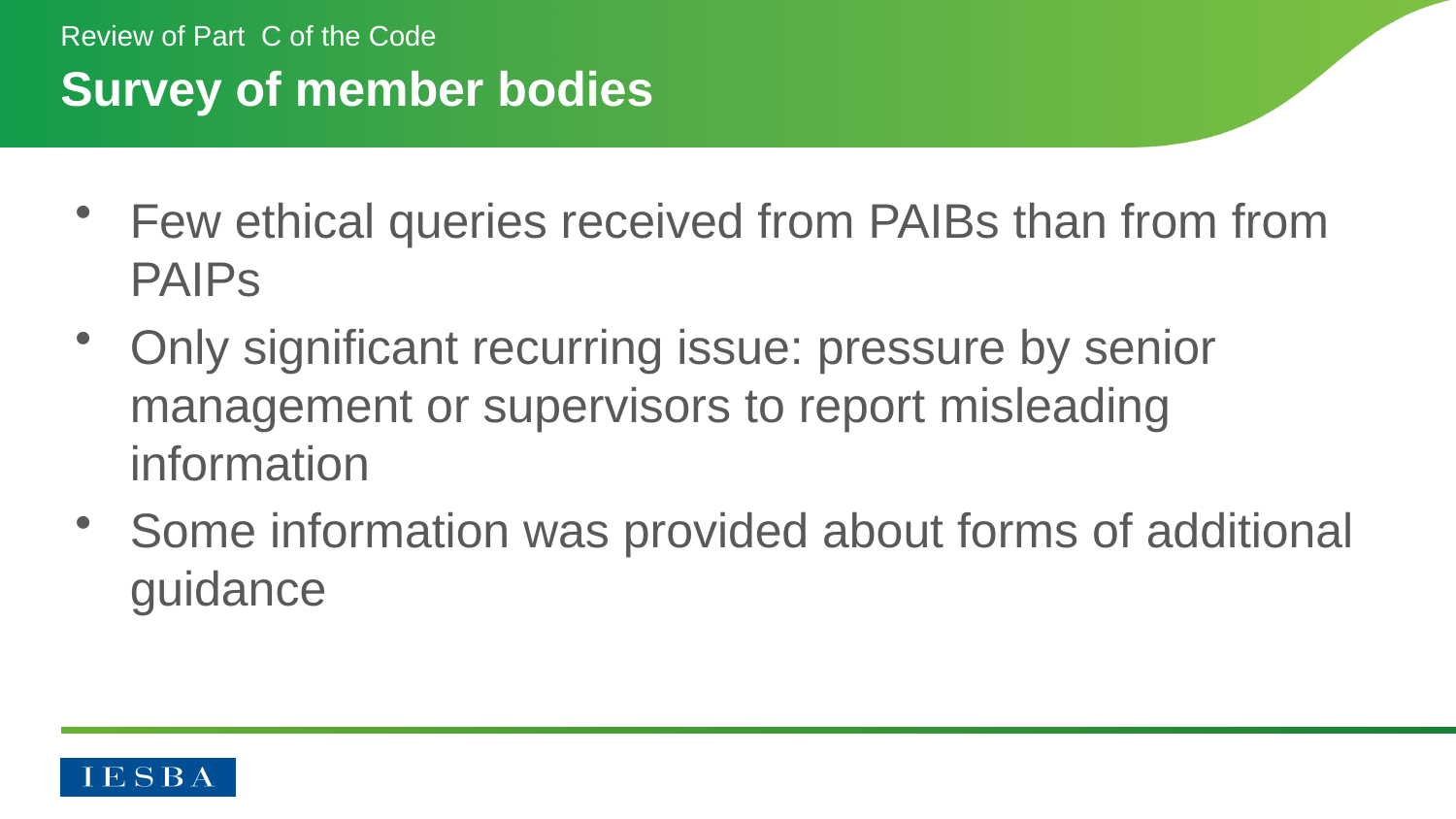

Review of Part  C of the Code

# Survey of member bodies
Few ethical queries received from PAIBs than from from PAIPs
Only significant recurring issue: pressure by senior management or supervisors to report misleading information
Some information was provided about forms of additional guidance